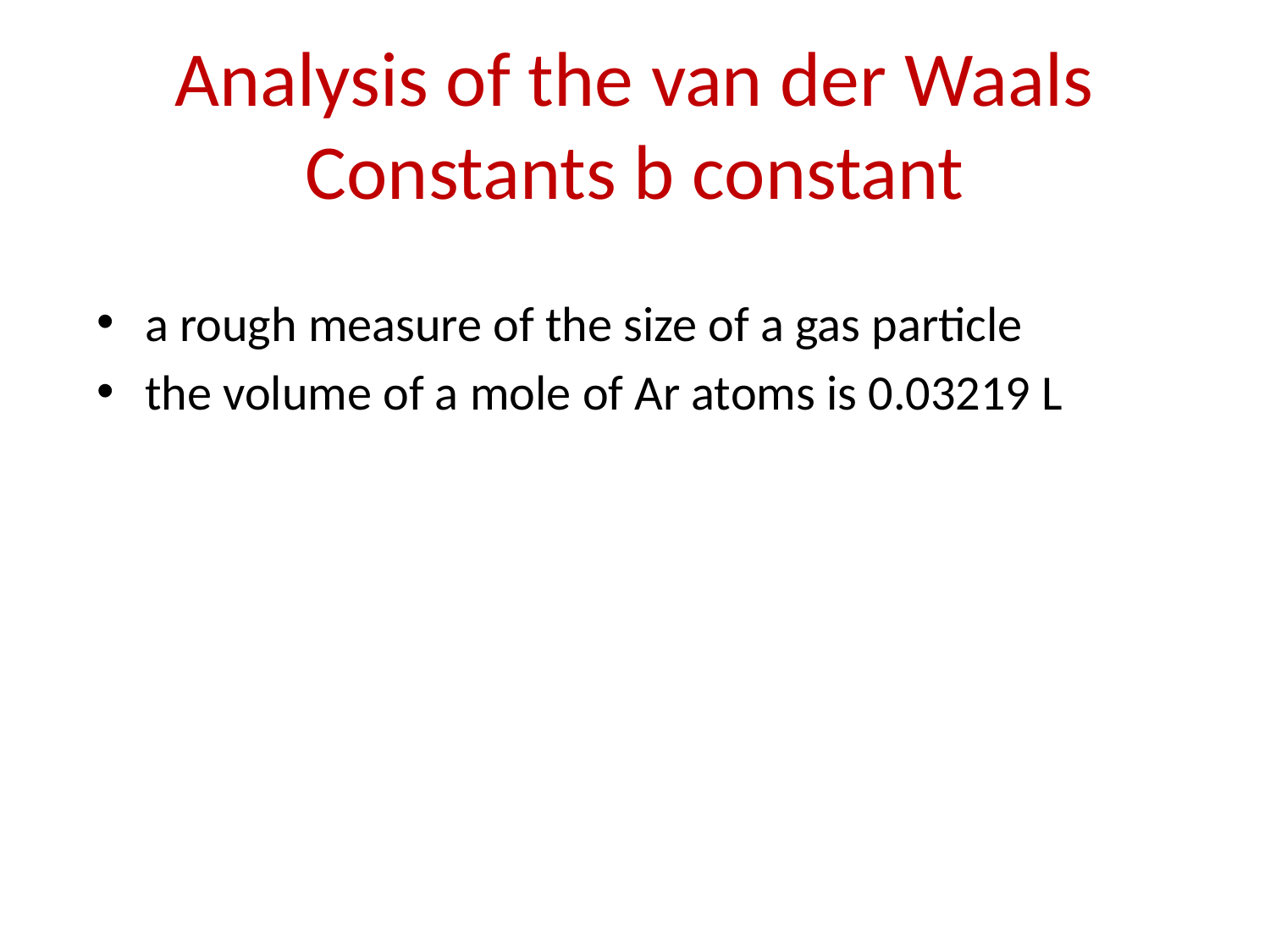

# Analysis of the van der Waals Constants b constant
a rough measure of the size of a gas particle
the volume of a mole of Ar atoms is 0.03219 L